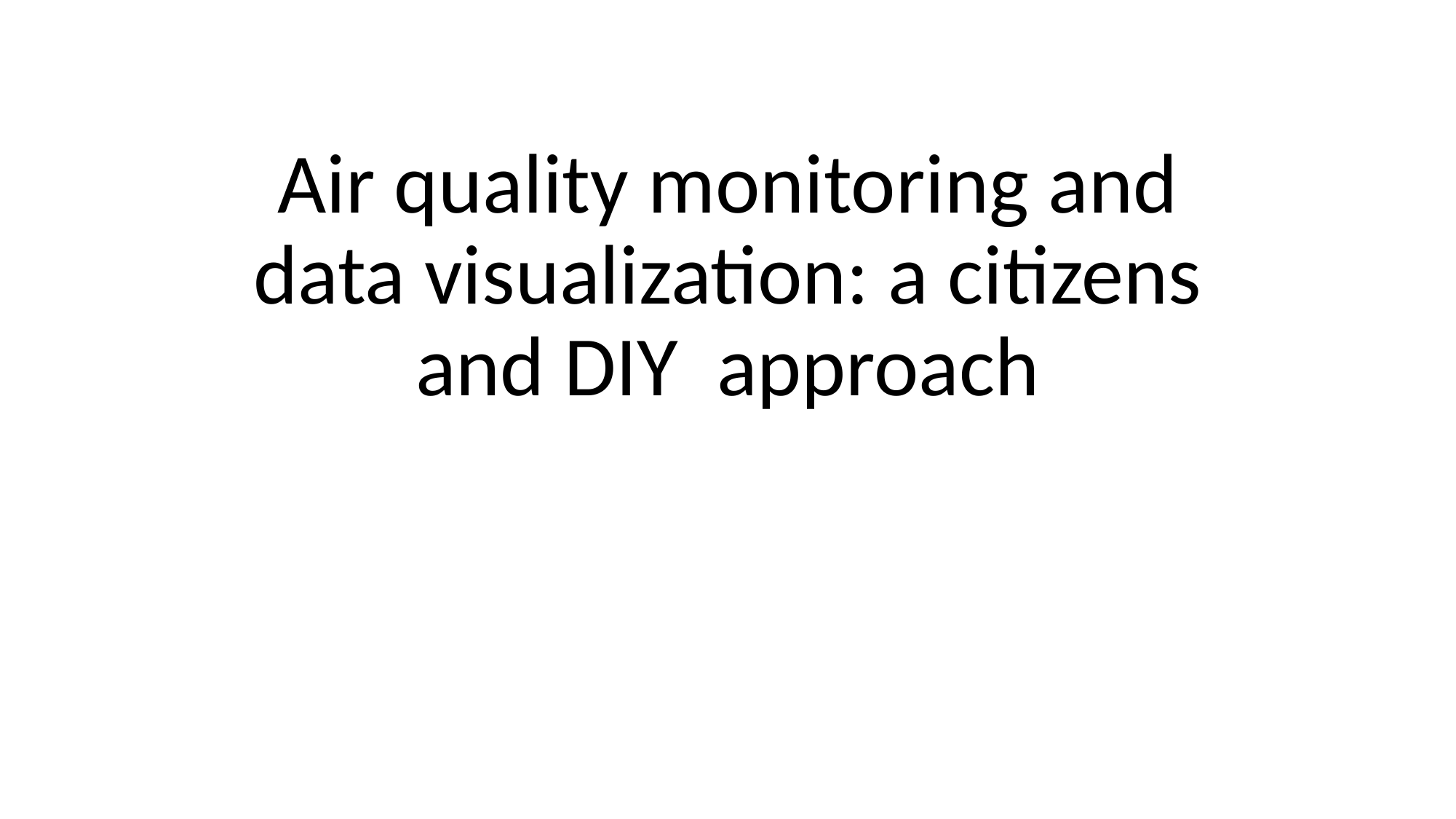

# Air quality monitoring and data visualization: a citizens and DIY  approach